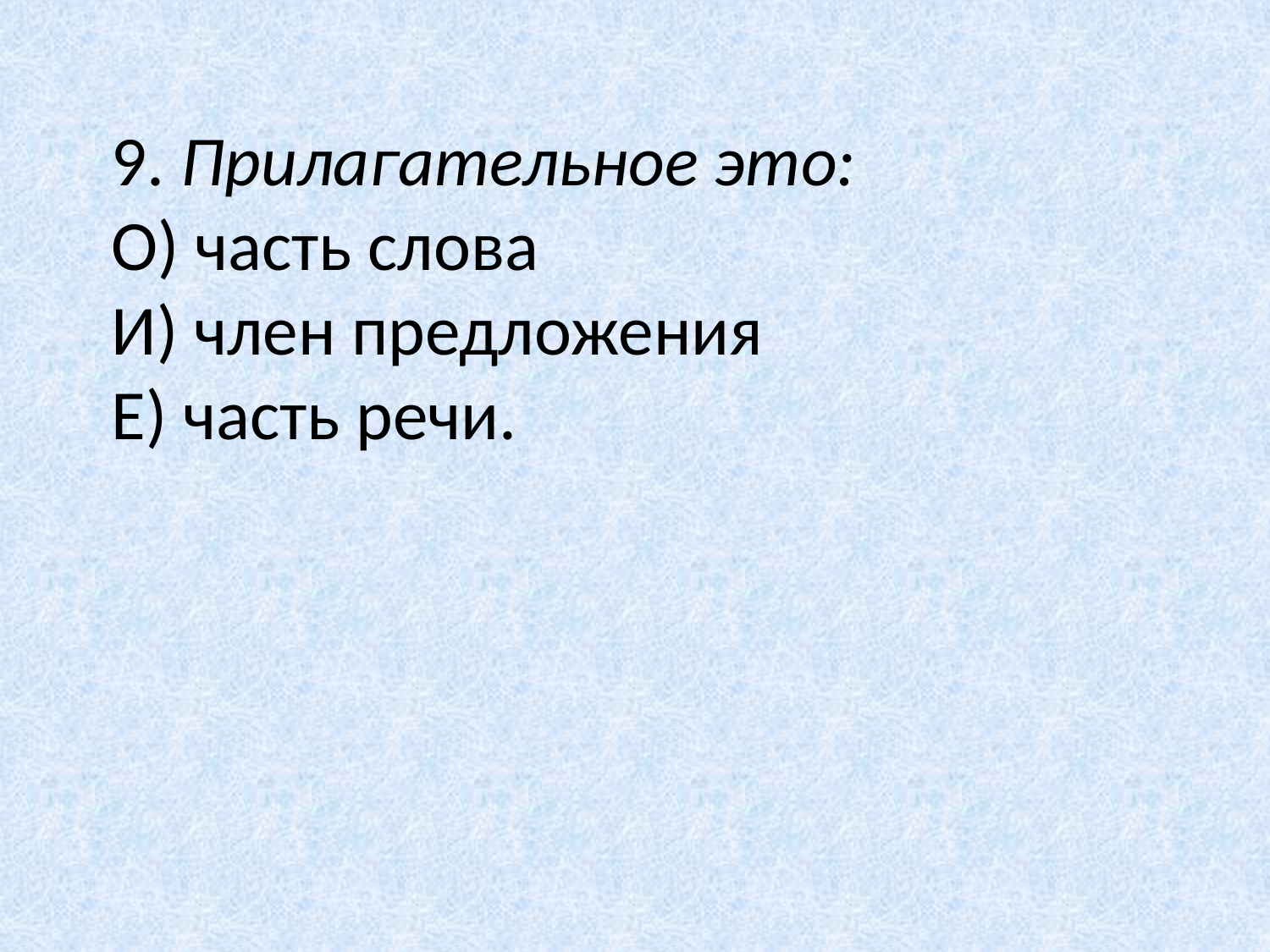

9. Прилагательное это:
О) часть слова
И) член предложения
Е) часть речи.